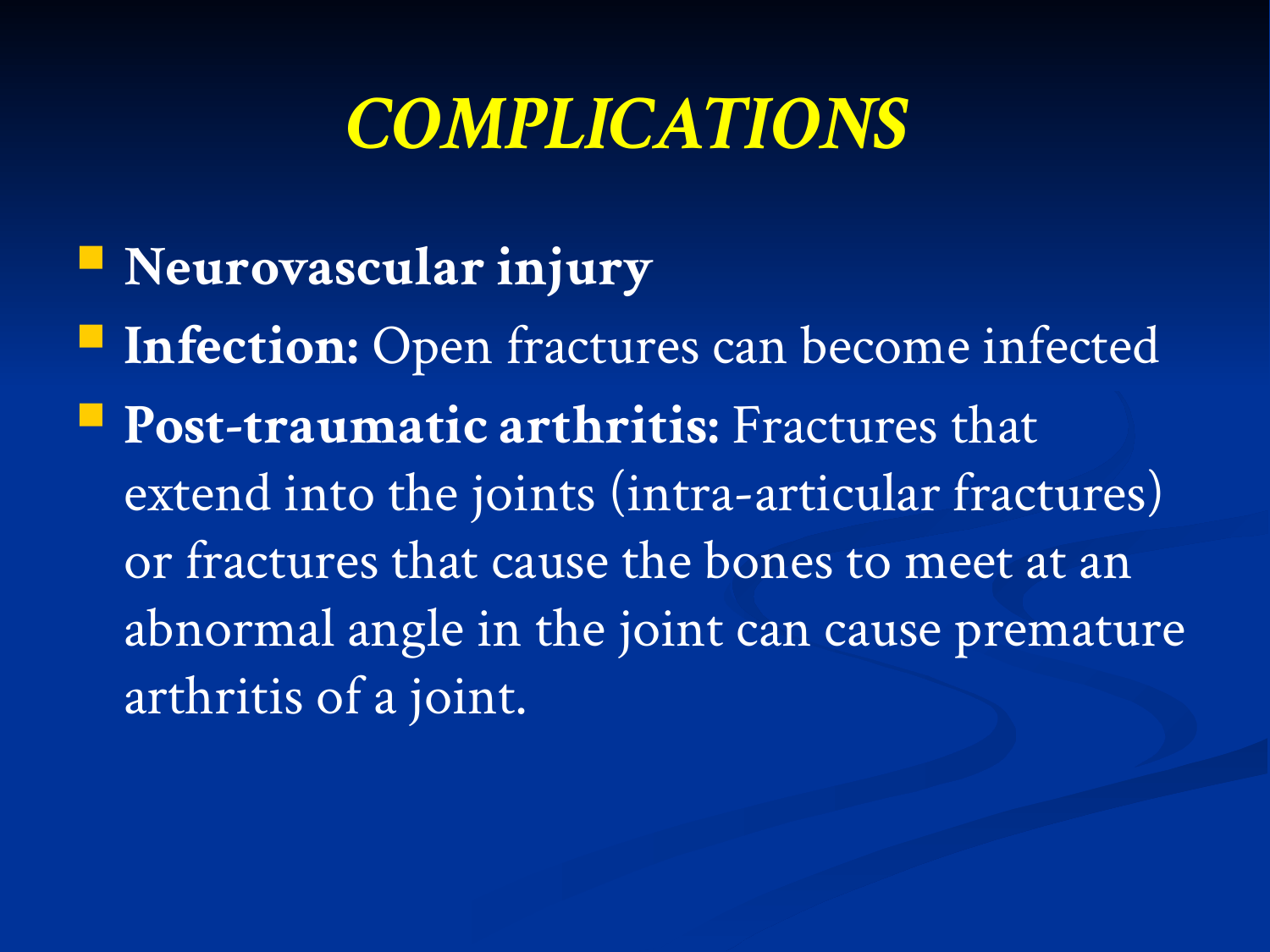

# COMPLICATIONS
Neurovascular injury
Infection: Open fractures can become infected
Post-traumatic arthritis: Fractures that extend into the joints (intra-articular fractures) or fractures that cause the bones to meet at an abnormal angle in the joint can cause premature arthritis of a joint.